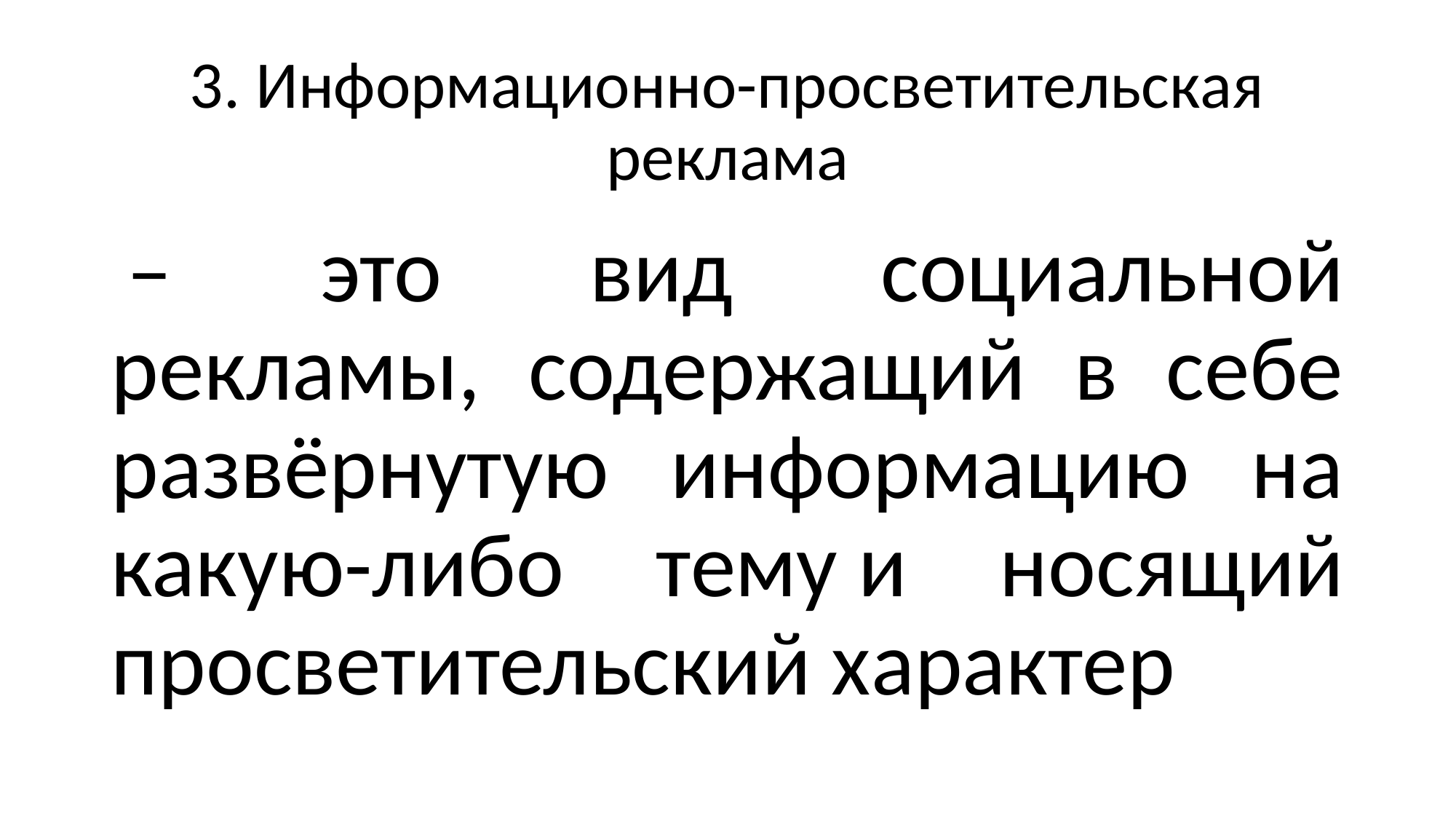

# 3. Инфoрмaциoннo-прoсвeтитeльскaя реклама
 – это вид социальной рекламы, содержащий в себе развёрнутую информацию на какую-либо тему и носящий просветительский характер